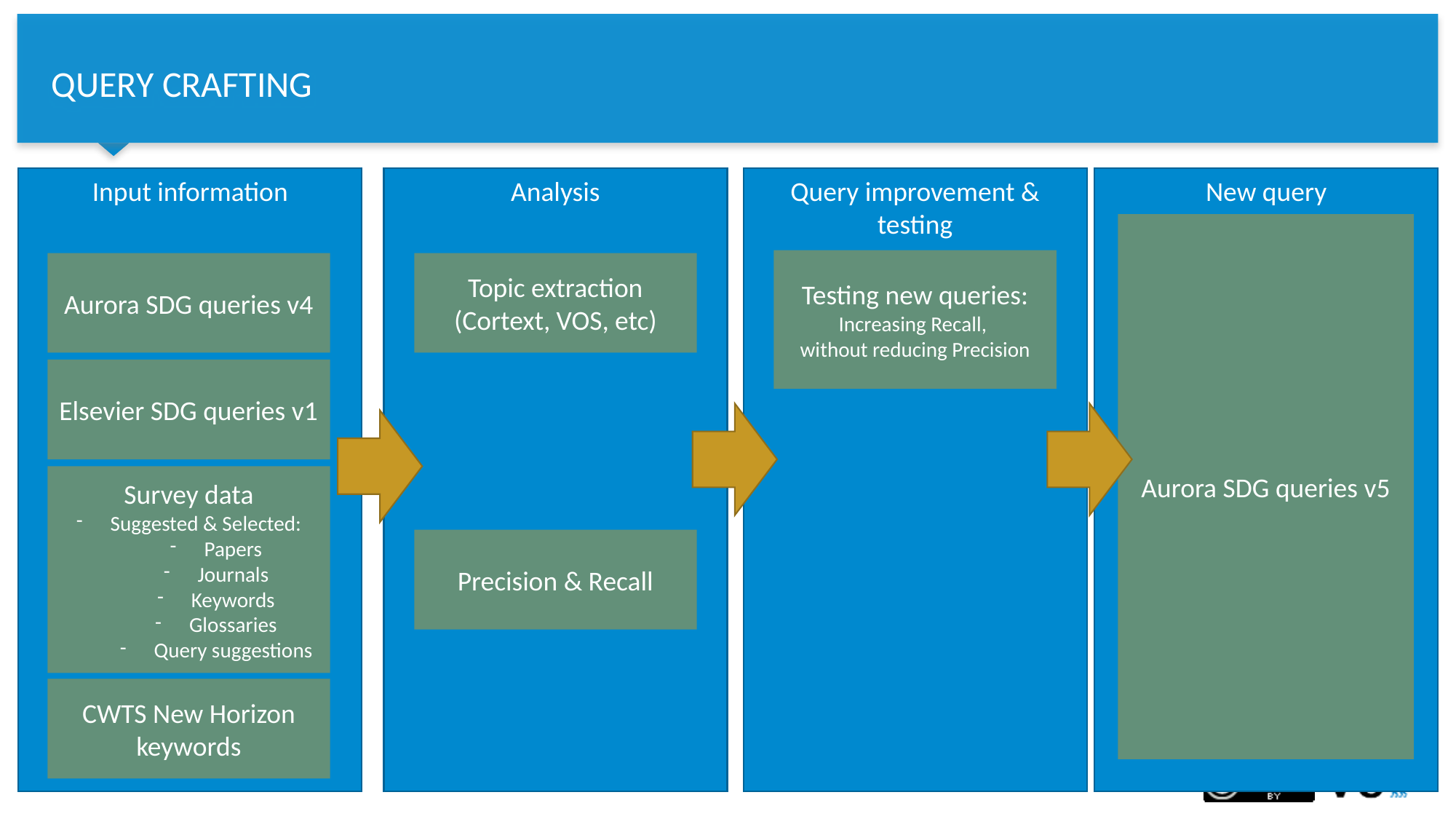

# QUERY CRAFTING
Input information
Analysis
Query improvement & testing
New query
Aurora SDG queries v5
Testing new queries: Increasing Recall,
without reducing Precision
Aurora SDG queries v4
Topic extraction
(Cortext, VOS, etc)
Elsevier SDG queries v1

Survey data
Suggested & Selected:
Papers
Journals
Keywords
Glossaries
Query suggestions
Precision & Recall
CWTS New Horizon keywords